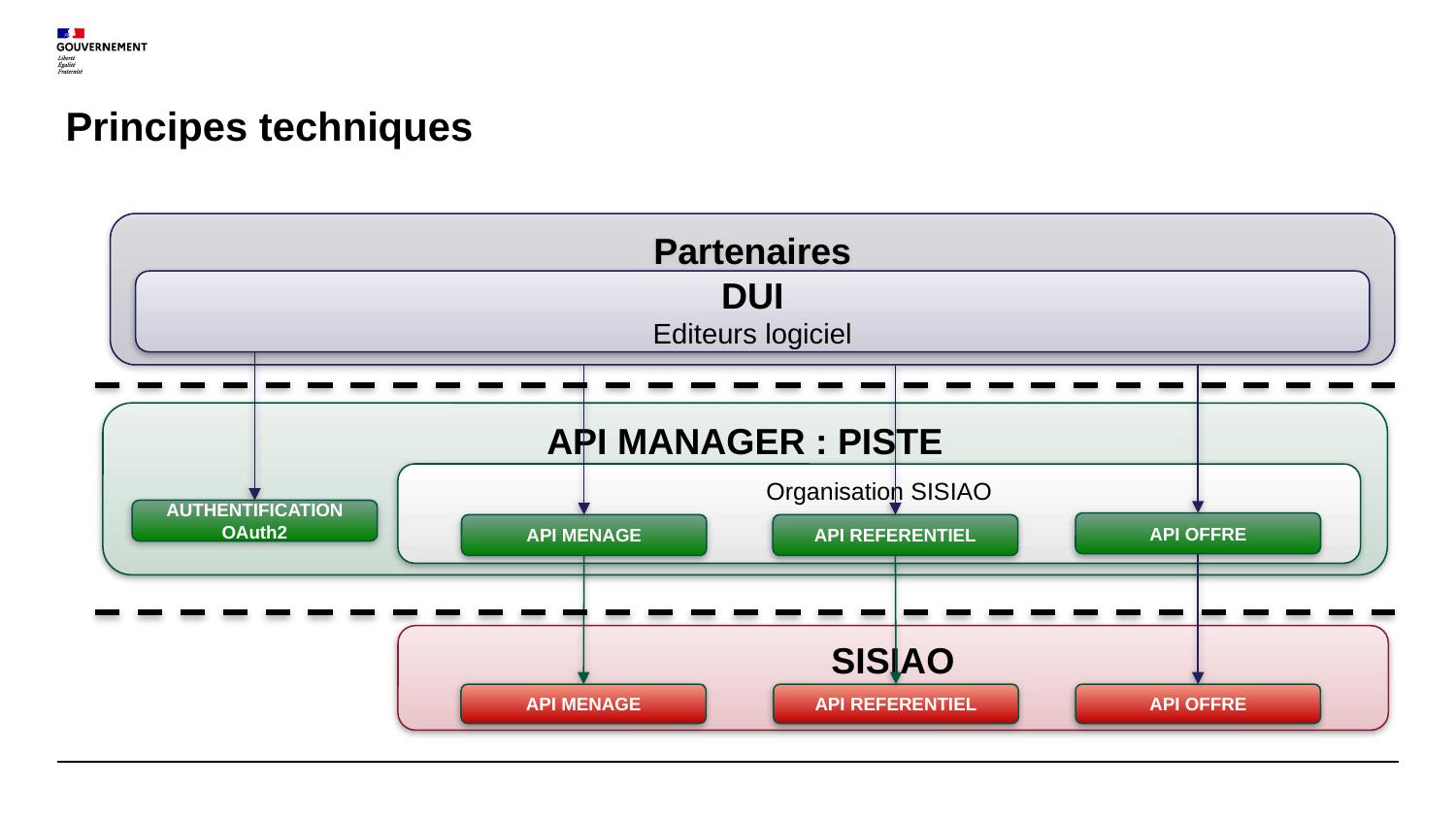

# Principes techniques
Partenaires
DUI
Editeurs logiciel
API MANAGER : PISTE
Organisation SISIAO
AUTHENTIFICATION
OAuth2
API OFFRE
API MENAGE
API REFERENTIEL
SISIAO
API REFERENTIEL
API OFFRE
API MENAGE